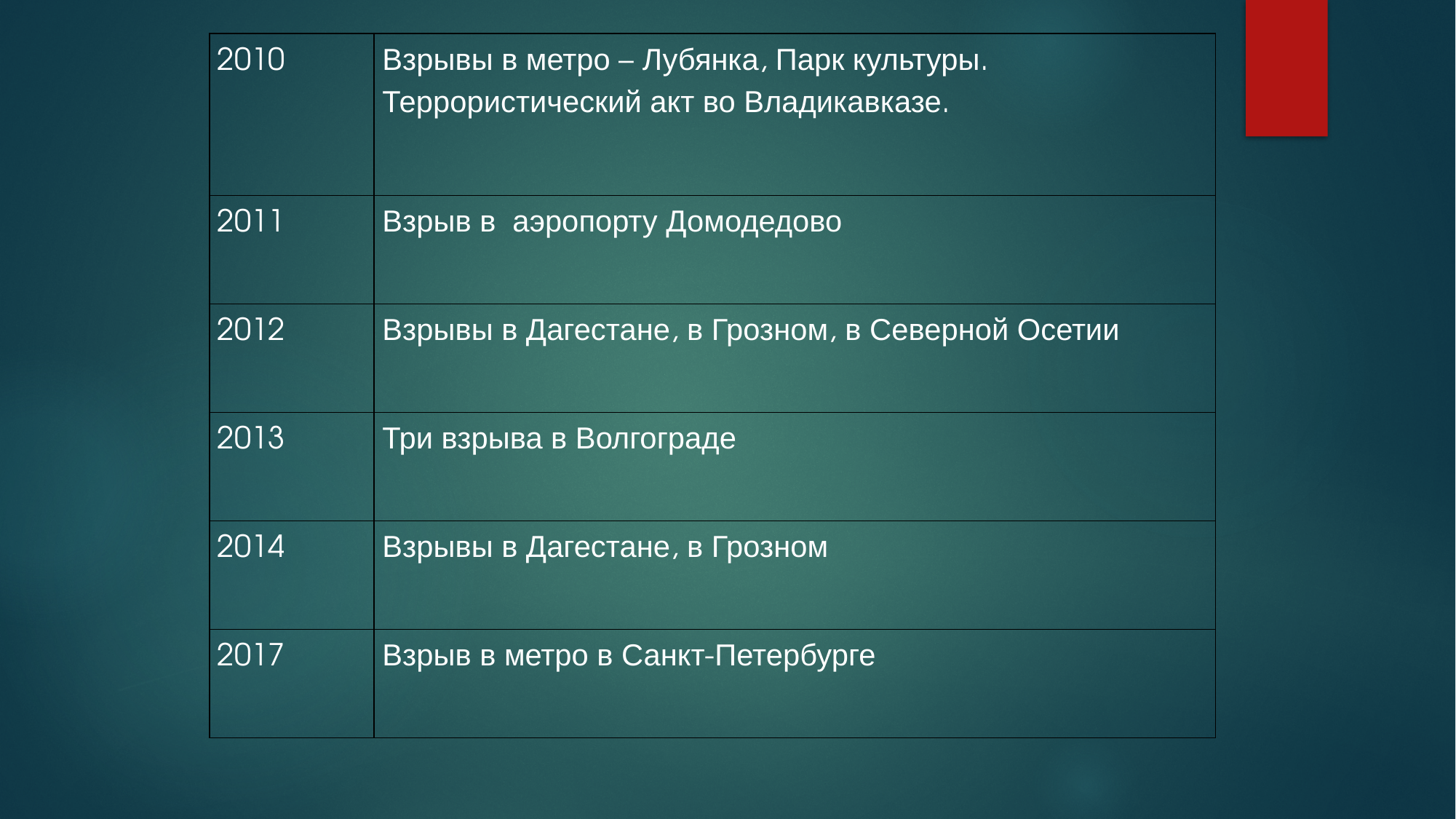

| 2010 | Взрывы в метро – Лубянка, Парк культуры. Террористический акт во Владикавказе. |
| --- | --- |
| 2011 | Взрыв в аэропорту Домодедово |
| 2012 | Взрывы в Дагестане, в Грозном, в Северной Осетии |
| 2013 | Три взрыва в Волгограде |
| 2014 | Взрывы в Дагестане, в Грозном |
| 2017 | Взрыв в метро в Санкт-Петербурге |